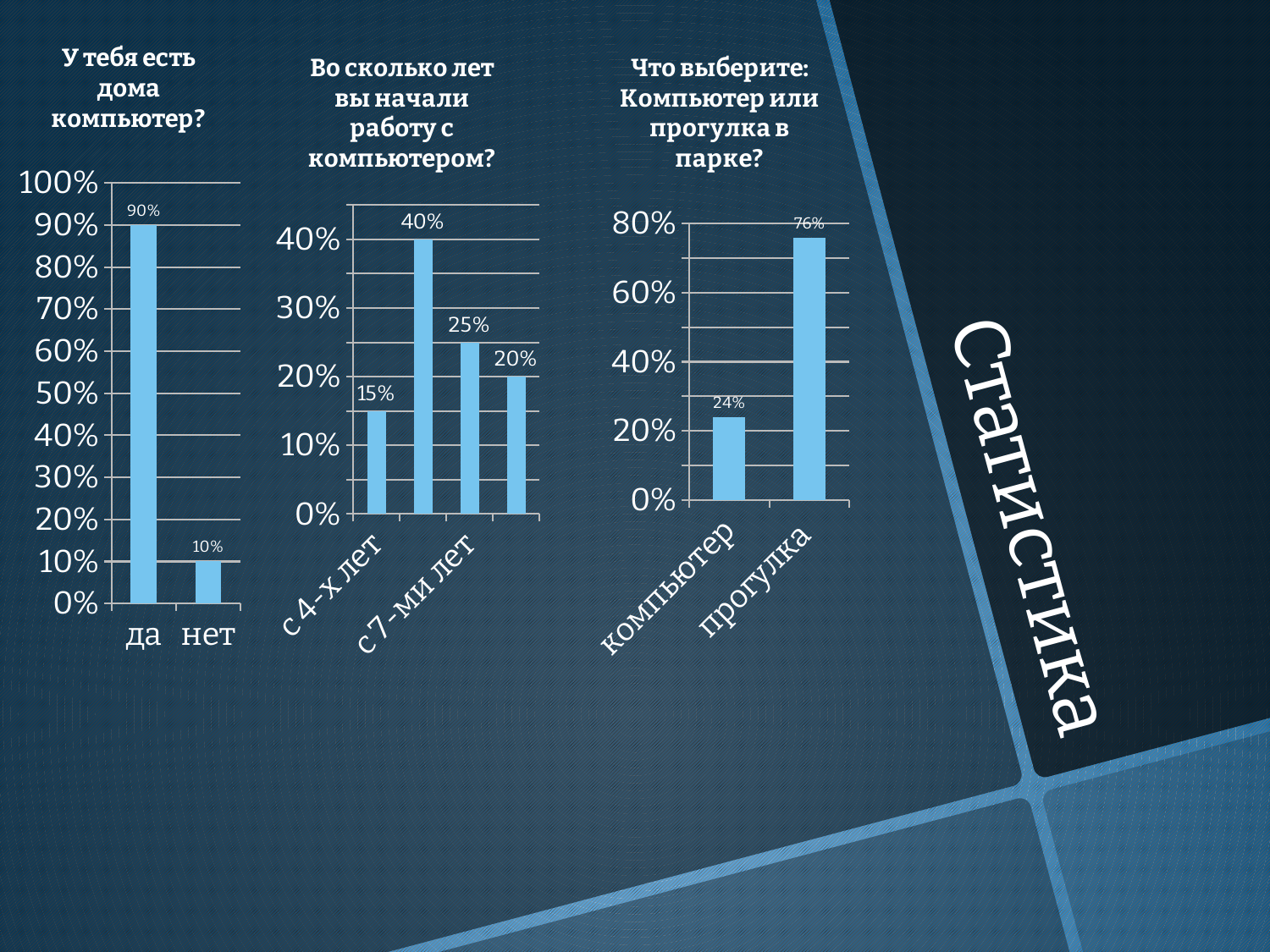

### Chart: У тебя есть дома компьютер?

| Category | Ряд 1 |
|---|---|
| да | 0.9 |
| нет | 0.1 |

### Chart: Во сколько лет вы начали работу с компьютером?

| Category | Столбец1 |
|---|---|
| с 4-х лет | 0.15000000000000002 |
| с 8-ми лет | 0.4 |
| с 7-ми лет | 0.25 |
| с 6-ти лет | 0.2 |

### Chart: Что выберите: Компьютер или прогулка в парке?

| Category | Ряд 1 |
|---|---|
| компьютер | 0.24000000000000002 |
| прогулка  | 0.7600000000000001 |
# Статистика